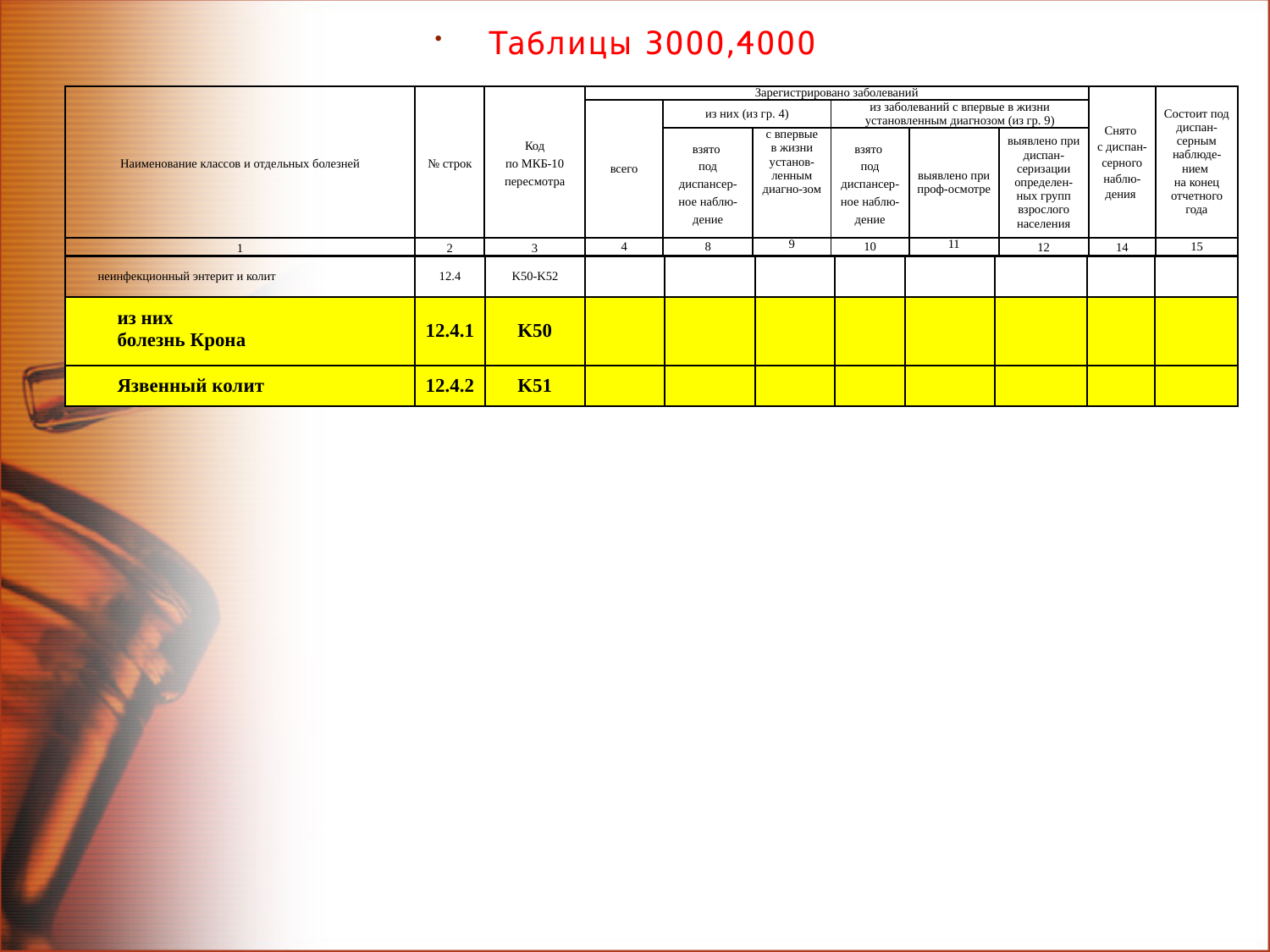

Таблицы 3000,4000

| Наименование классов и отдельных болезней | № строк | Код по МКБ-10 пересмотра | Зарегистрировано заболеваний |  |  |  |  |  | Снято с диспан-серного наблю-дения | Состоит под диспан-серным наблюде-нием на конец отчетного года |
| --- | --- | --- | --- | --- | --- | --- | --- | --- | --- | --- |
|  |  |  | всего | из них (из гр. 4) |  | из заболеваний с впервые в жизни установленным диагнозом (из гр. 9) |  |  |  |  |
|  |  |  |  | взято под диспансер-ное наблю-дение | с впервые в жизни установ-ленным диагно-зом | взято под диспансер-ное наблю-дение | выявлено при проф-осмотре | выявлено при диспан-серизации определен-ных групп взрослого населения |  |  |
| 1 | 2 | 3 | 4 | 8 | 9 | 10 | 11 | 12 | 14 | 15 |
| неинфекционный энтерит и колит | 12.4 | K50-K52 |  |  |  |  |  |  |  |  |
| --- | --- | --- | --- | --- | --- | --- | --- | --- | --- | --- |
| из них болезнь Крона | 12.4.1 | K50 |  |  |  |  |  |  |  |  |
| Язвенный колит | 12.4.2 | K51 |  |  |  |  |  |  |  |  |